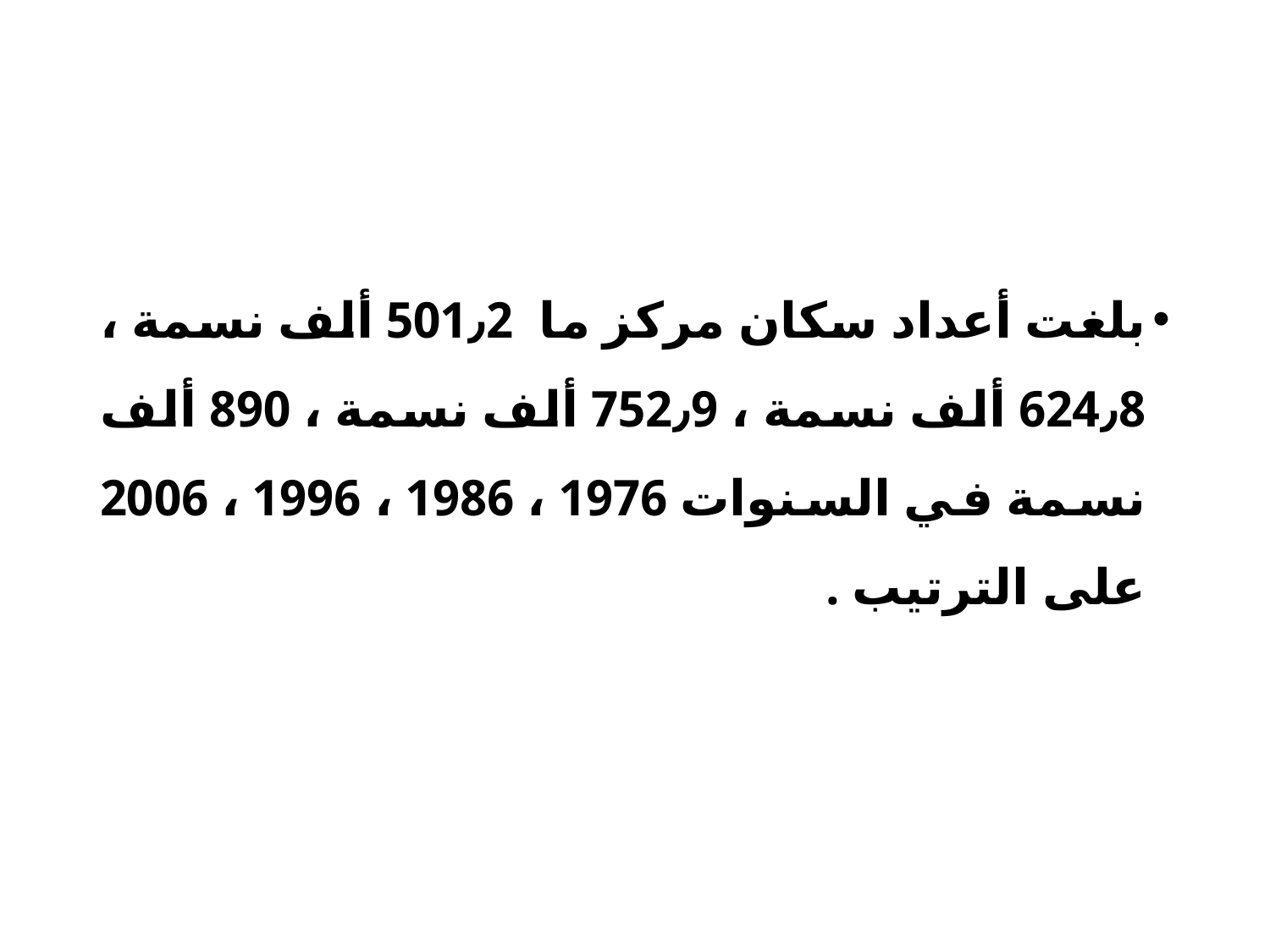

بلغت أعداد سكان مركز ما  501٫2 ألف نسمة ، 624٫8 ألف نسمة ، 752٫9 ألف نسمة ، 890 ألف نسمة في السنوات 1976 ، 1986 ، 1996 ، 2006 على الترتيب .